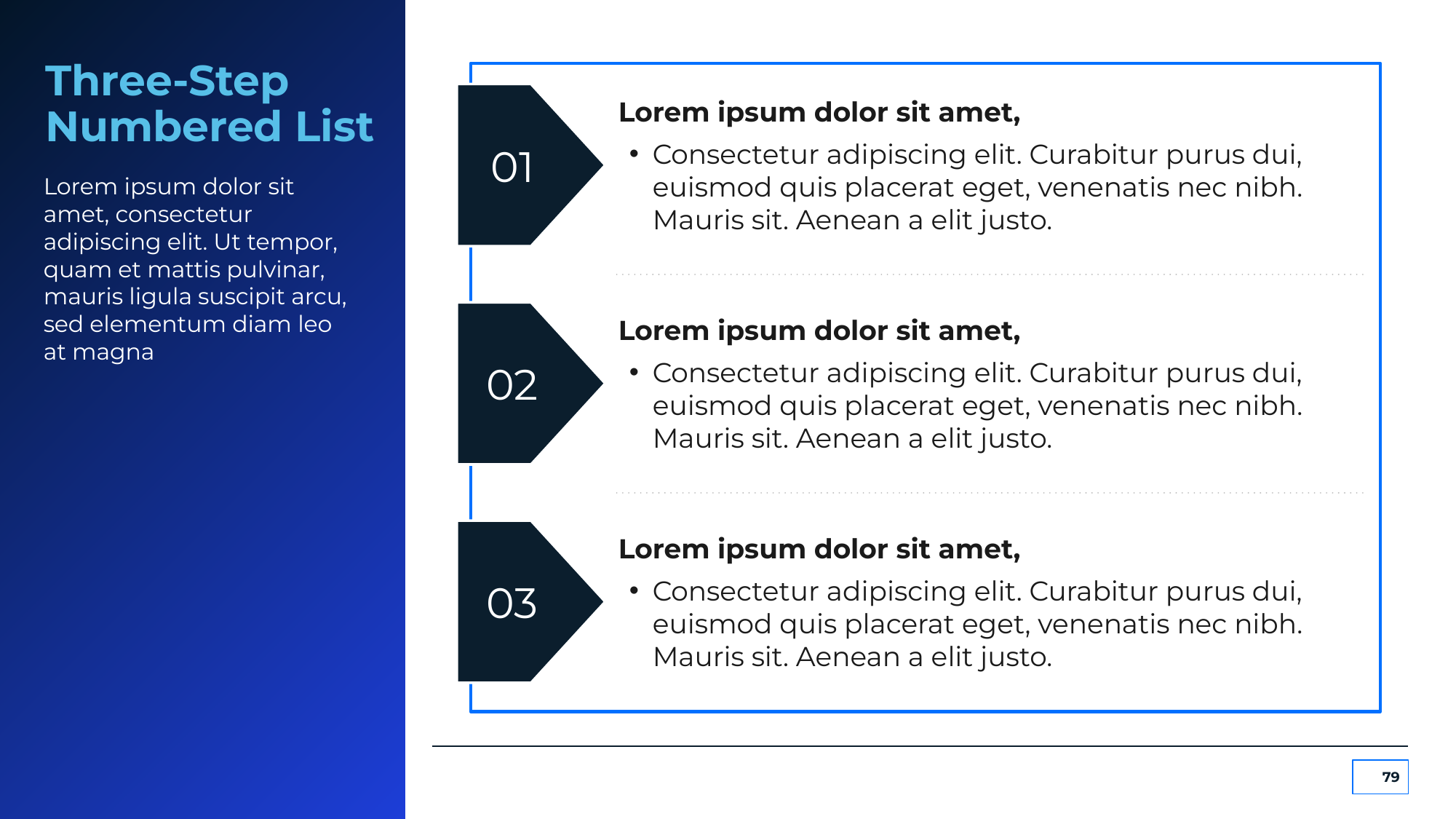

# Three-Step Numbered List

01
Lorem ipsum dolor sit amet,
Consectetur adipiscing elit. Curabitur purus dui, euismod quis placerat eget, venenatis nec nibh. Mauris sit. Aenean a elit justo.
Lorem ipsum dolor sit amet, consectetur adipiscing elit. Ut tempor, quam et mattis pulvinar, mauris ligula suscipit arcu, sed elementum diam leo at magna

02
Lorem ipsum dolor sit amet,
Consectetur adipiscing elit. Curabitur purus dui, euismod quis placerat eget, venenatis nec nibh. Mauris sit. Aenean a elit justo.
03
Lorem ipsum dolor sit amet,
Consectetur adipiscing elit. Curabitur purus dui, euismod quis placerat eget, venenatis nec nibh. Mauris sit. Aenean a elit justo.
79